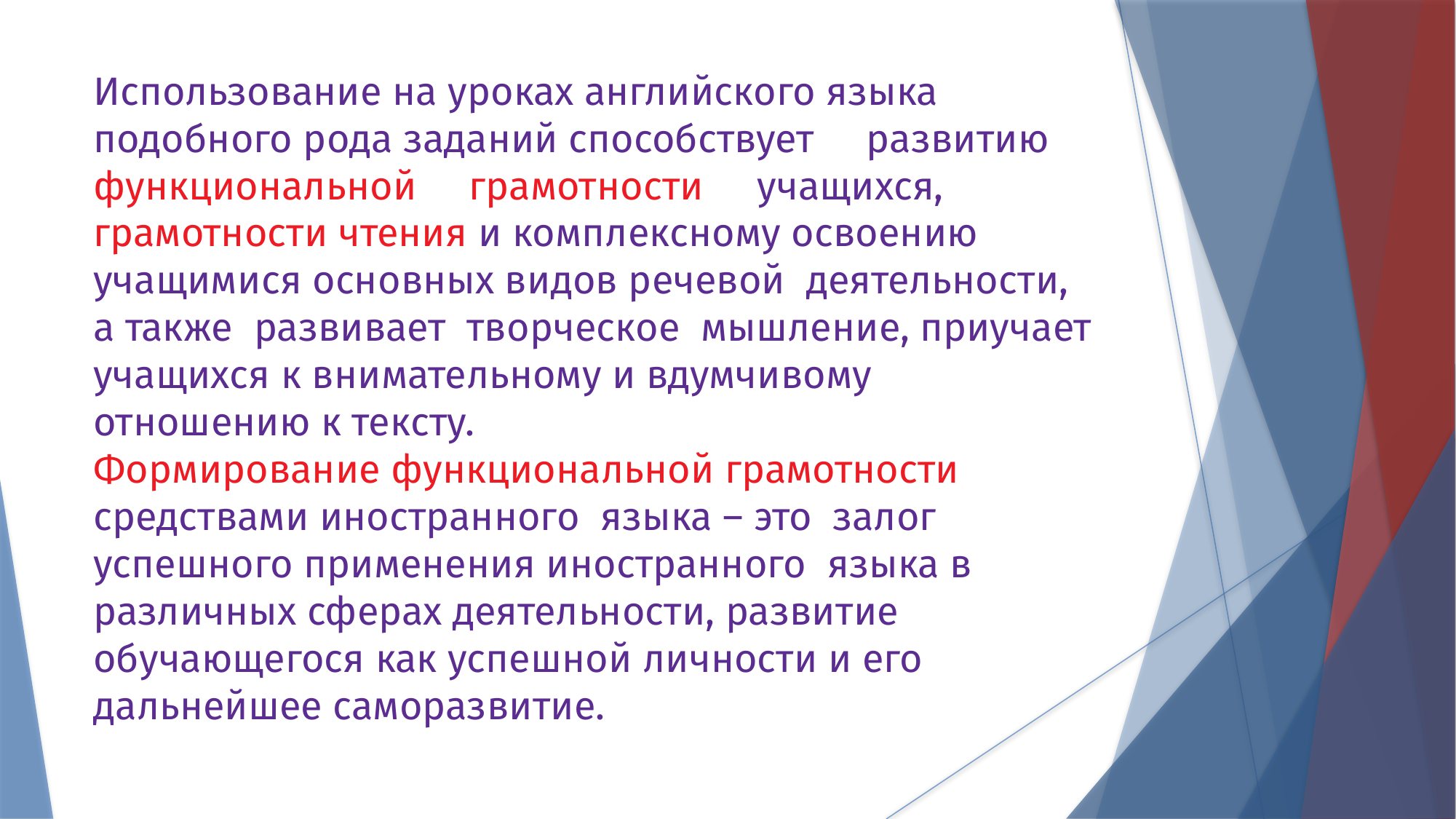

Использование на уроках английского языка подобного рода заданий способствует     развитию     функциональной     грамотности     учащихся, грамотности чтения и комплексному освоению учащимися основных видов речевой  деятельности,  а также  развивает  творческое  мышление, приучает учащихся к внимательному и вдумчивому отношению к тексту.
Формирование функциональной грамотности средствами иностранного  языка – это  залог успешного применения иностранного  языка в различных сферах деятельности, развитие обучающегося как успешной личности и его дальнейшее саморазвитие.